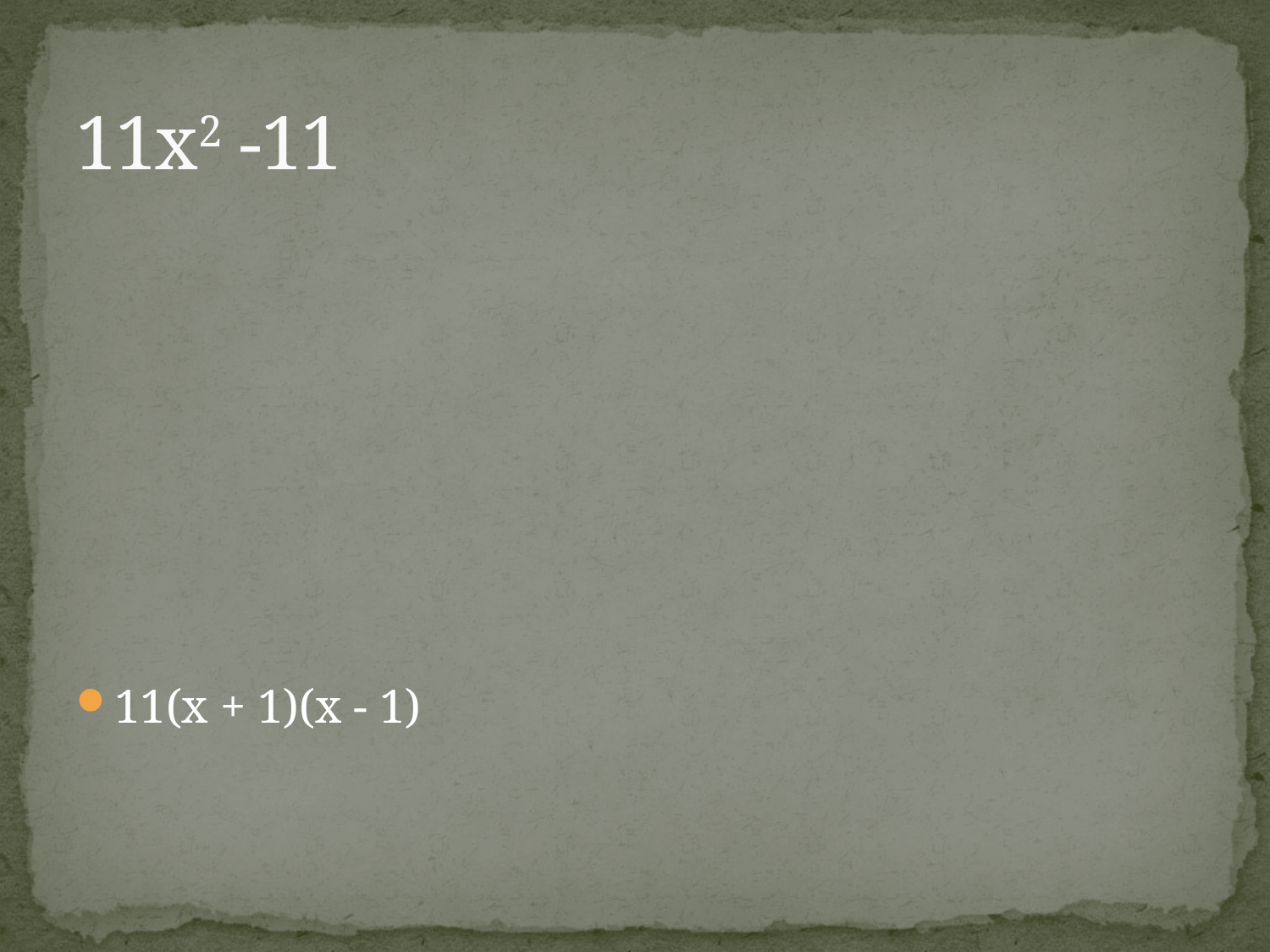

# 11x2 -11

11(x + 1)(x - 1)